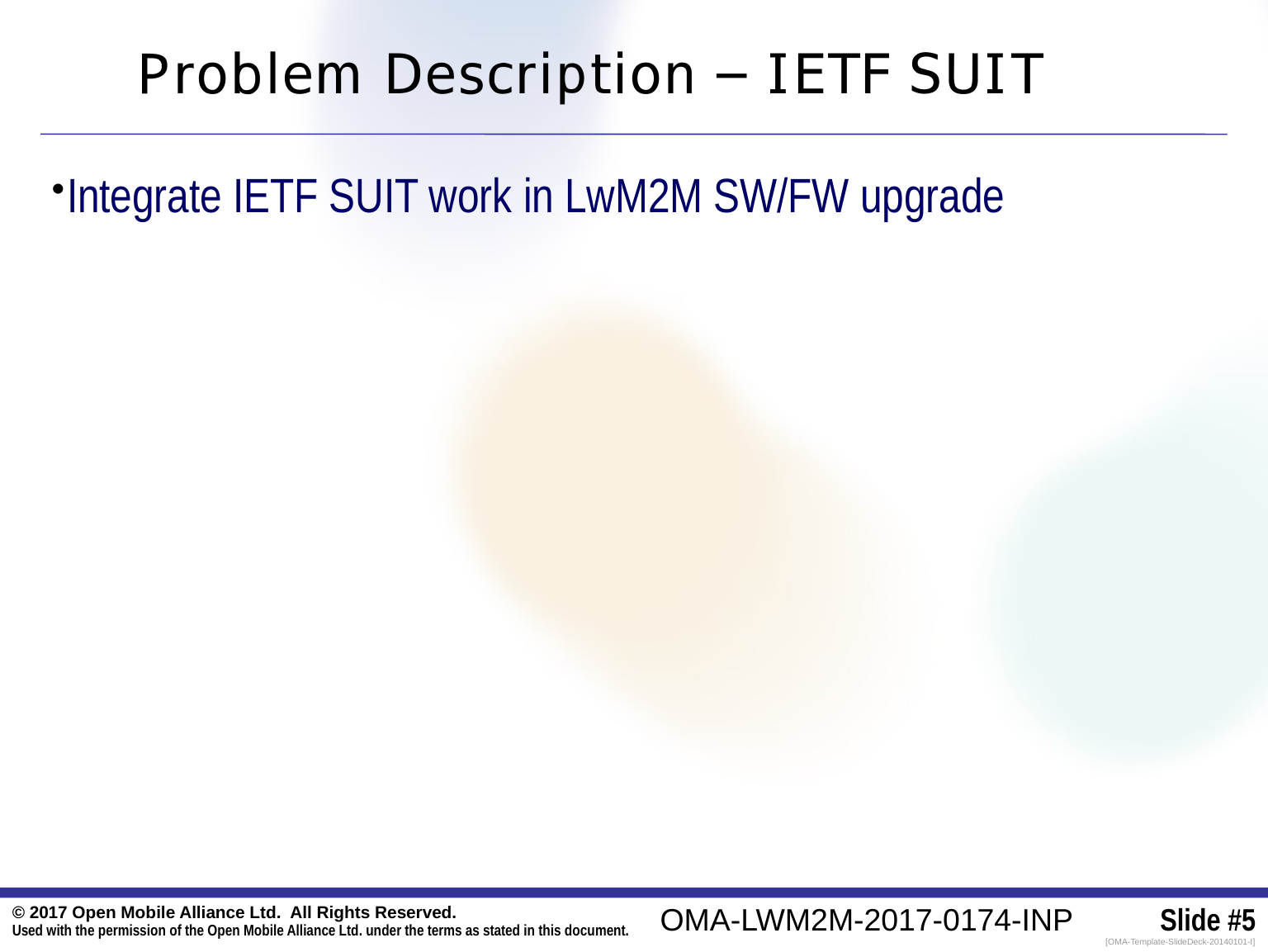

Problem Description – IETF SUIT
Integrate IETF SUIT work in LwM2M SW/FW upgrade